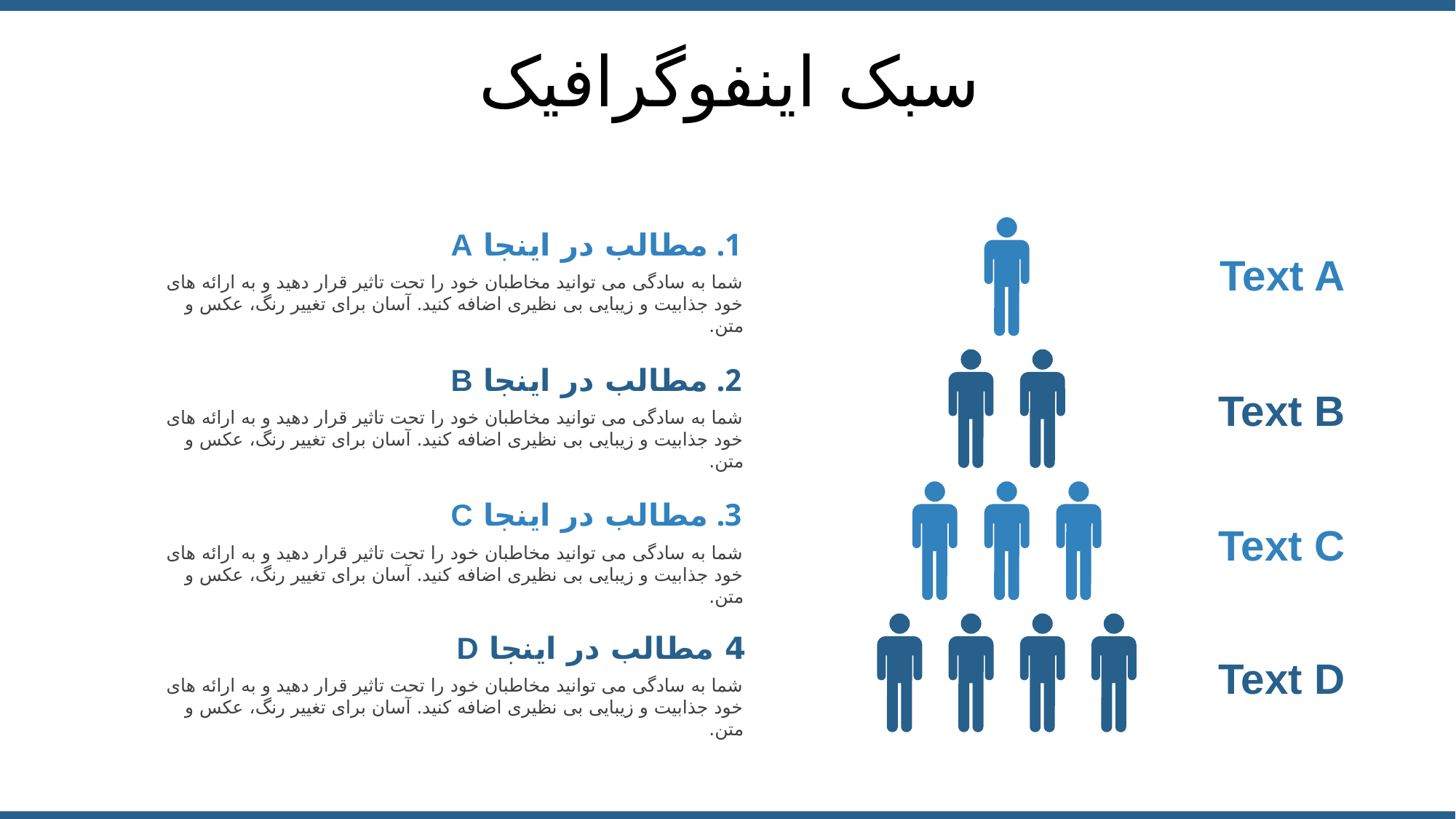

سبک اینفوگرافیک

1. مطالب در اینجا A
شما به سادگی می توانید مخاطبان خود را تحت تاثیر قرار دهید و به ارائه های خود جذابیت و زیبایی بی نظیری اضافه کنید. آسان برای تغییر رنگ، عکس و متن.
Text A

2. مطالب در اینجا B
شما به سادگی می توانید مخاطبان خود را تحت تاثیر قرار دهید و به ارائه های خود جذابیت و زیبایی بی نظیری اضافه کنید. آسان برای تغییر رنگ، عکس و متن.
Text B

3. مطالب در اینجا C
شما به سادگی می توانید مخاطبان خود را تحت تاثیر قرار دهید و به ارائه های خود جذابیت و زیبایی بی نظیری اضافه کنید. آسان برای تغییر رنگ، عکس و متن.
Text C

4 مطالب در اینجا D
شما به سادگی می توانید مخاطبان خود را تحت تاثیر قرار دهید و به ارائه های خود جذابیت و زیبایی بی نظیری اضافه کنید. آسان برای تغییر رنگ، عکس و متن.
Text D